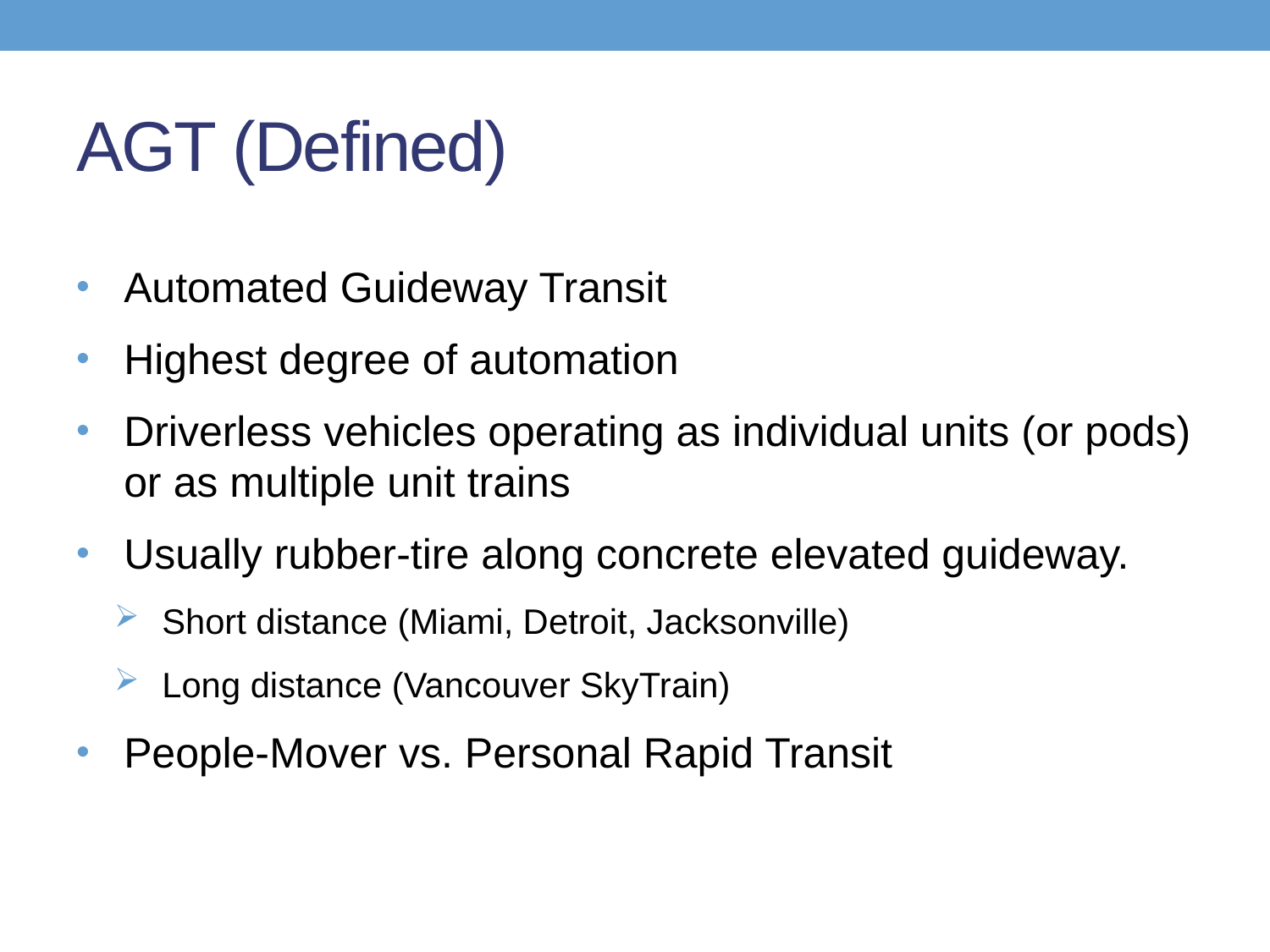

# AGT (Defined)
Automated Guideway Transit
Highest degree of automation
Driverless vehicles operating as individual units (or pods) or as multiple unit trains
Usually rubber-tire along concrete elevated guideway.
Short distance (Miami, Detroit, Jacksonville)
Long distance (Vancouver SkyTrain)
People-Mover vs. Personal Rapid Transit